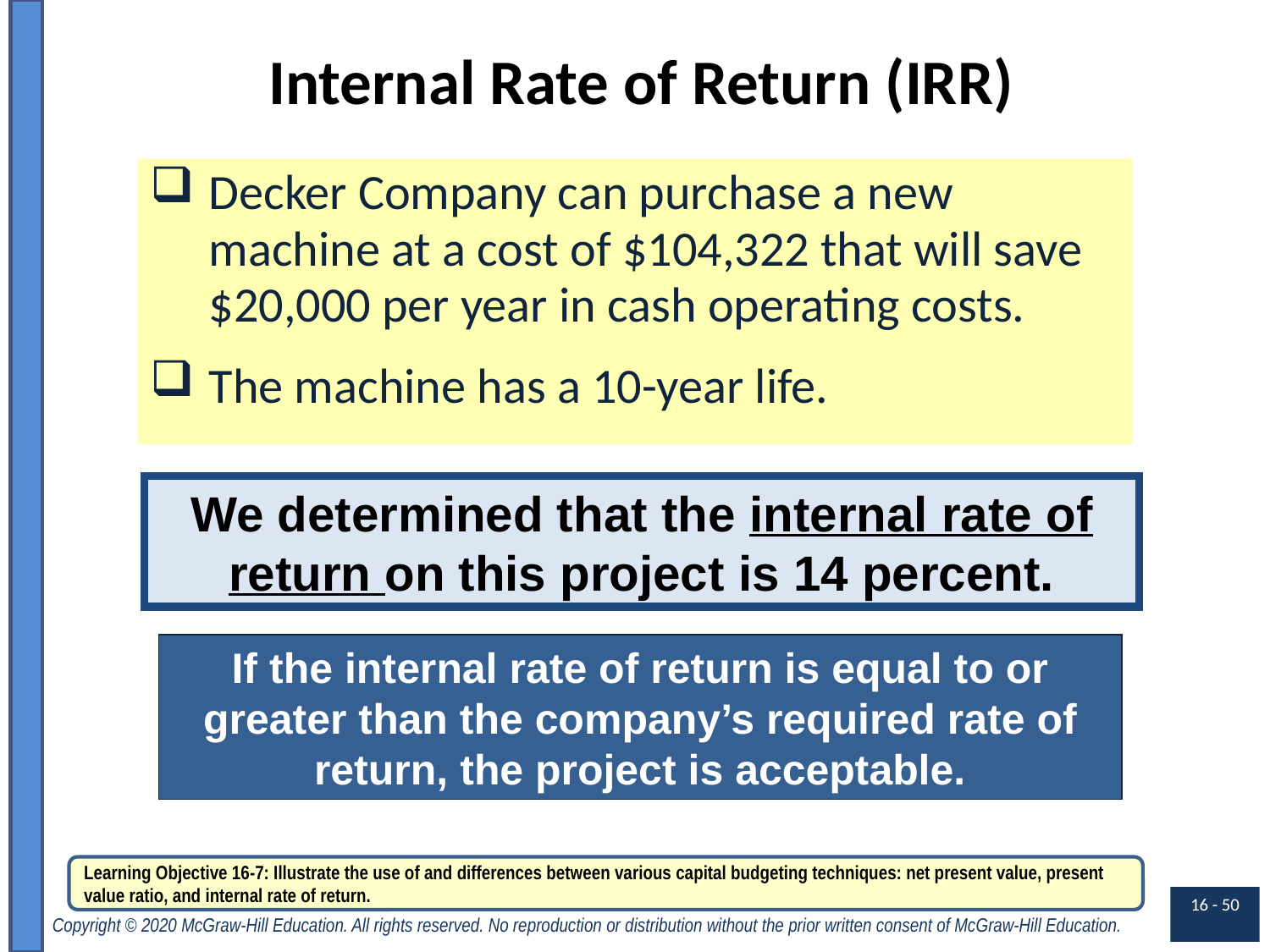

# Internal Rate of Return (IRR)
 Decker Company can purchase a new
 machine at a cost of $104,322 that will save
 $20,000 per year in cash operating costs.
 The machine has a 10-year life.
We determined that the internal rate of return on this project is 14 percent.
If the internal rate of return is equal to or greater than the company’s required rate of return, the project is acceptable.
Learning Objective 16-7: Illustrate the use of and differences between various capital budgeting techniques: net present value, present value ratio, and internal rate of return.